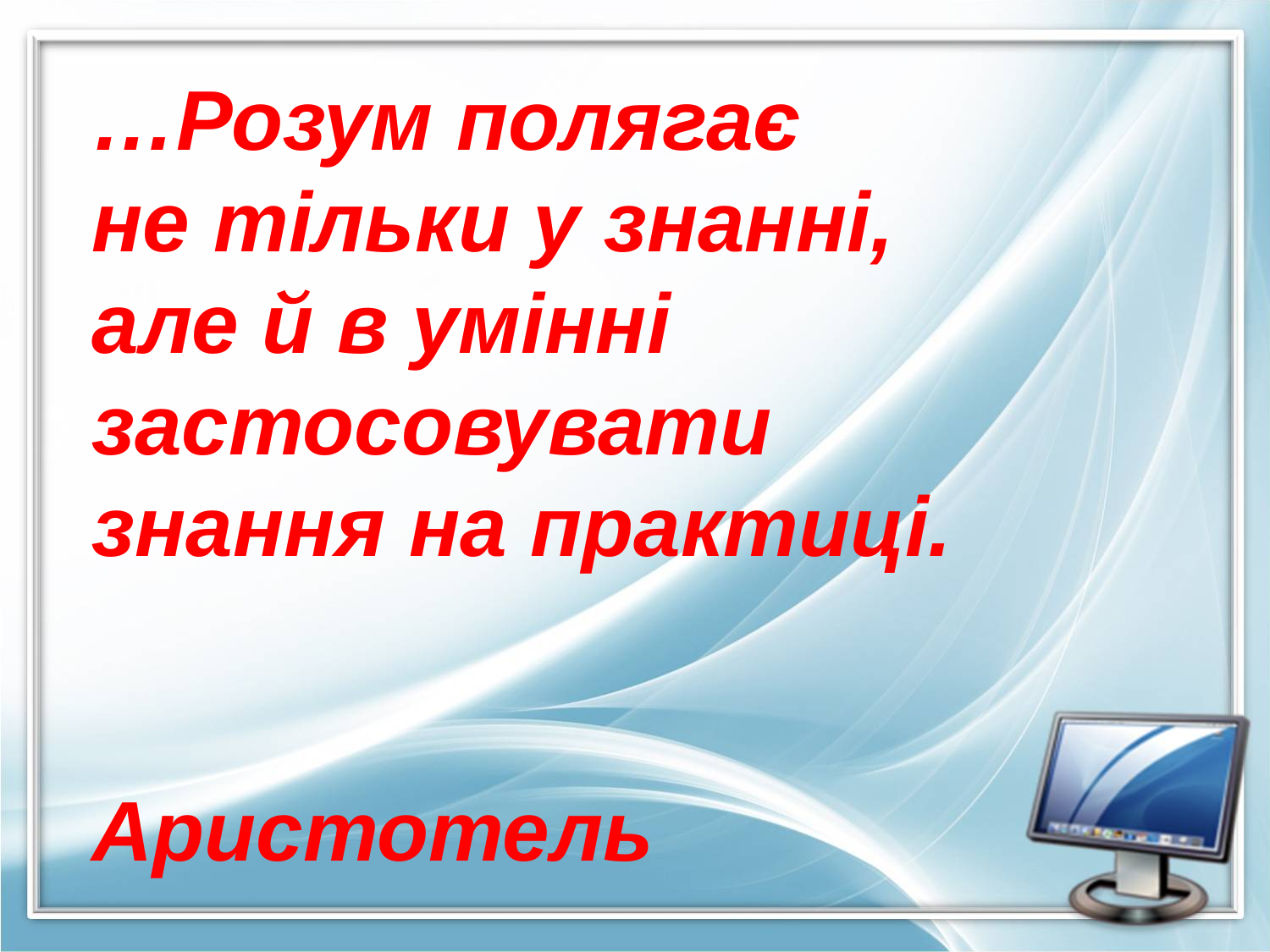

…Розум полягає
не тільки у знанні,
але й в умінні застосовувати
знання на практиці.

                          Аристотель